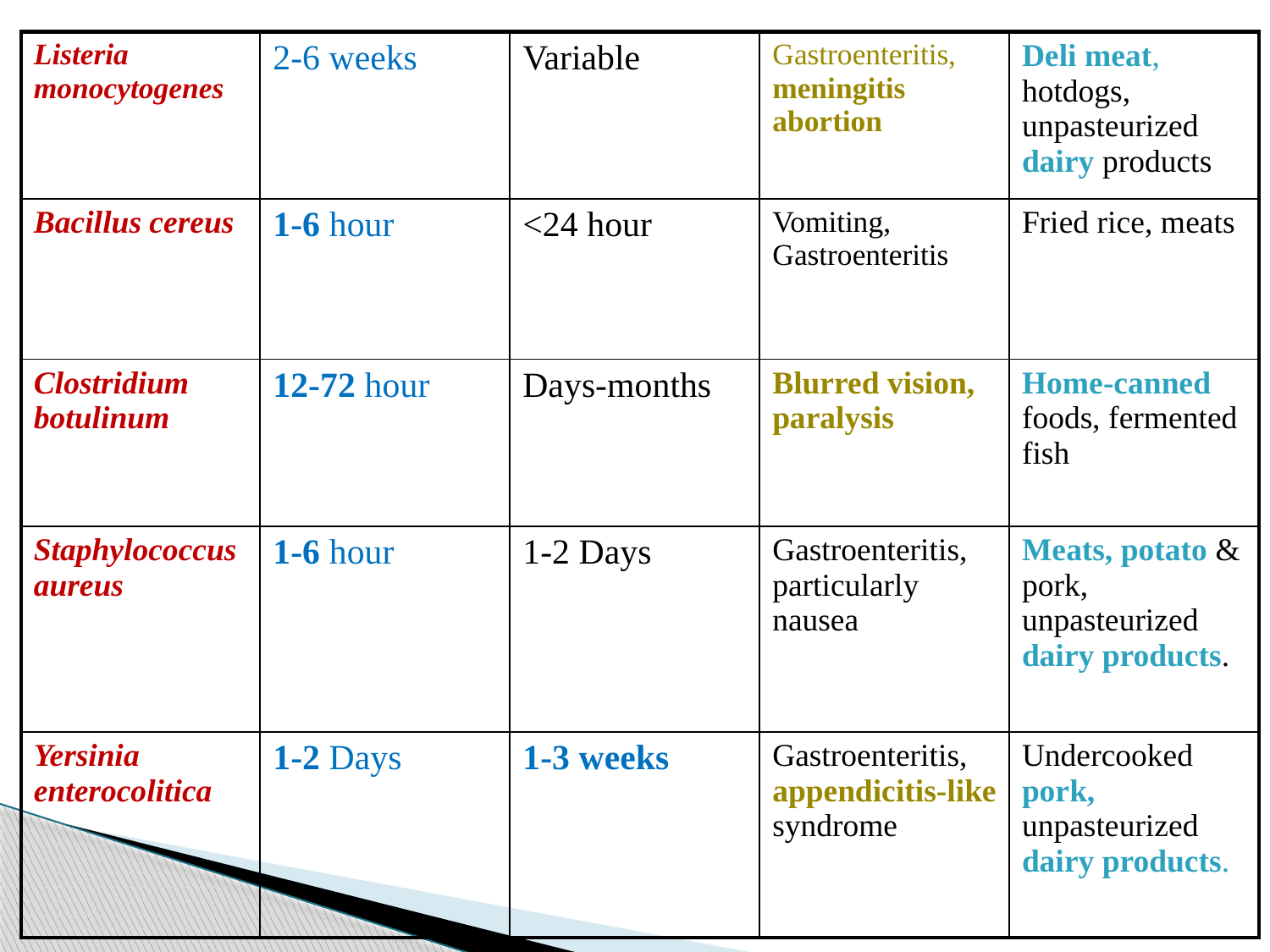

| Listeria monocytogenes | 2-6 weeks | Variable | Gastroenteritis, meningitis abortion | Deli meat, hotdogs, unpasteurized dairy products |
| --- | --- | --- | --- | --- |
| Bacillus cereus | 1-6 hour | <24 hour | Vomiting, Gastroenteritis | Fried rice, meats |
| Clostridium botulinum | 12-72 hour | Days-months | Blurred vision, paralysis | Home-canned foods, fermented fish |
| Staphylococcus aureus | 1-6 hour | 1-2 Days | Gastroenteritis, particularly nausea | Meats, potato & pork, unpasteurized dairy products. |
| Yersinia enterocolitica | 1-2 Days | 1-3 weeks | Gastroenteritis, appendicitis-like syndrome | Undercooked pork, unpasteurized dairy products. |